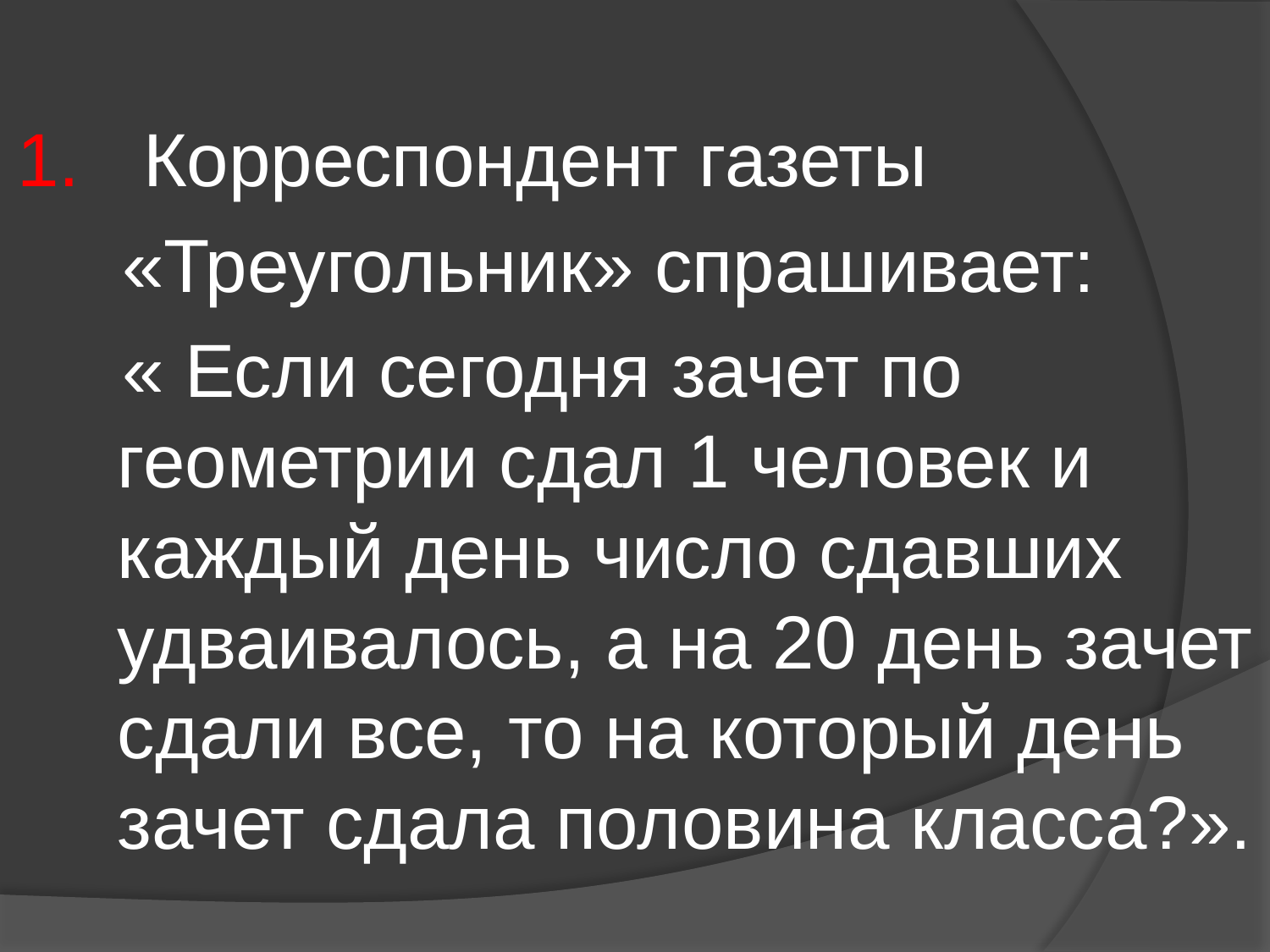

1.   Корреспондент газеты
     «Треугольник» спрашивает:
     « Если сегодня зачет по геометрии сдал 1 человек и каждый день число сдавших удваивалось, а на 20 день зачет сдали все, то на который день зачет сдала половина класса?».